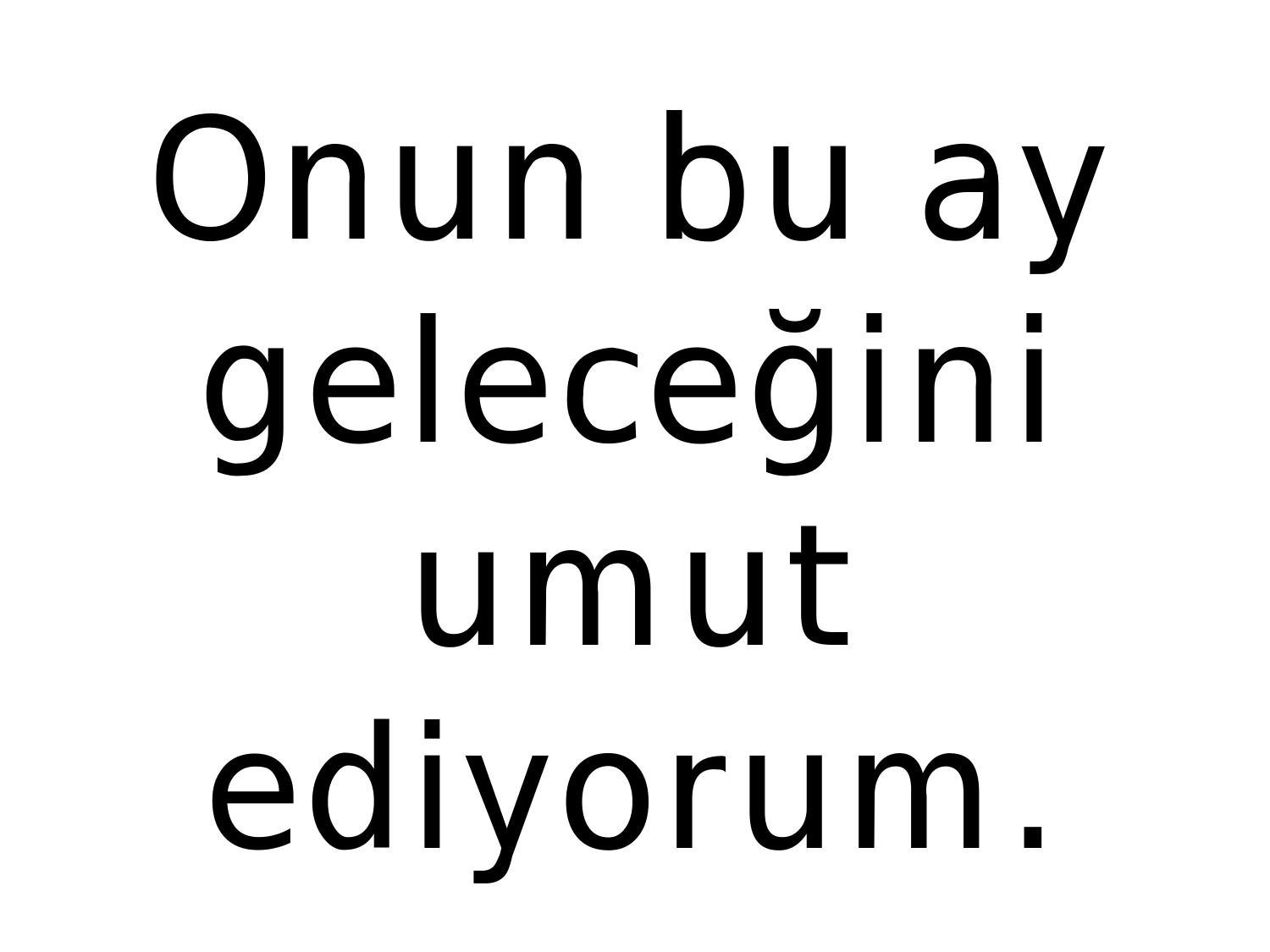

# Onun bu ay geleceğini umut ediyorum.